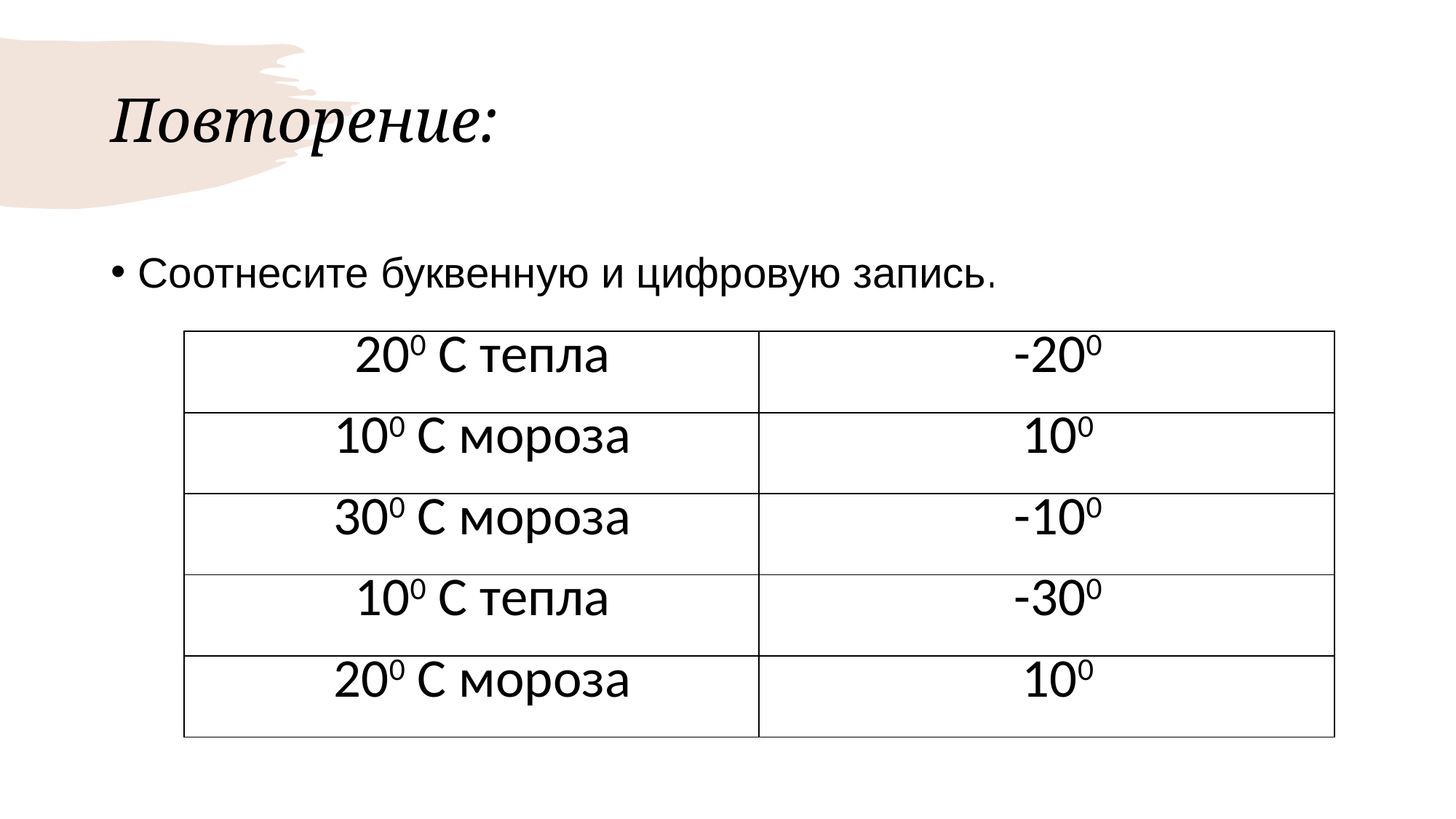

# Повторение:
Соотнесите буквенную и цифровую запись.

| 200 С тепла | -200 |
| --- | --- |
| 100 С мороза | 100 |
| 300 С мороза | -100 |
| 100 С тепла | -300 |
| 200 С мороза | 100 |